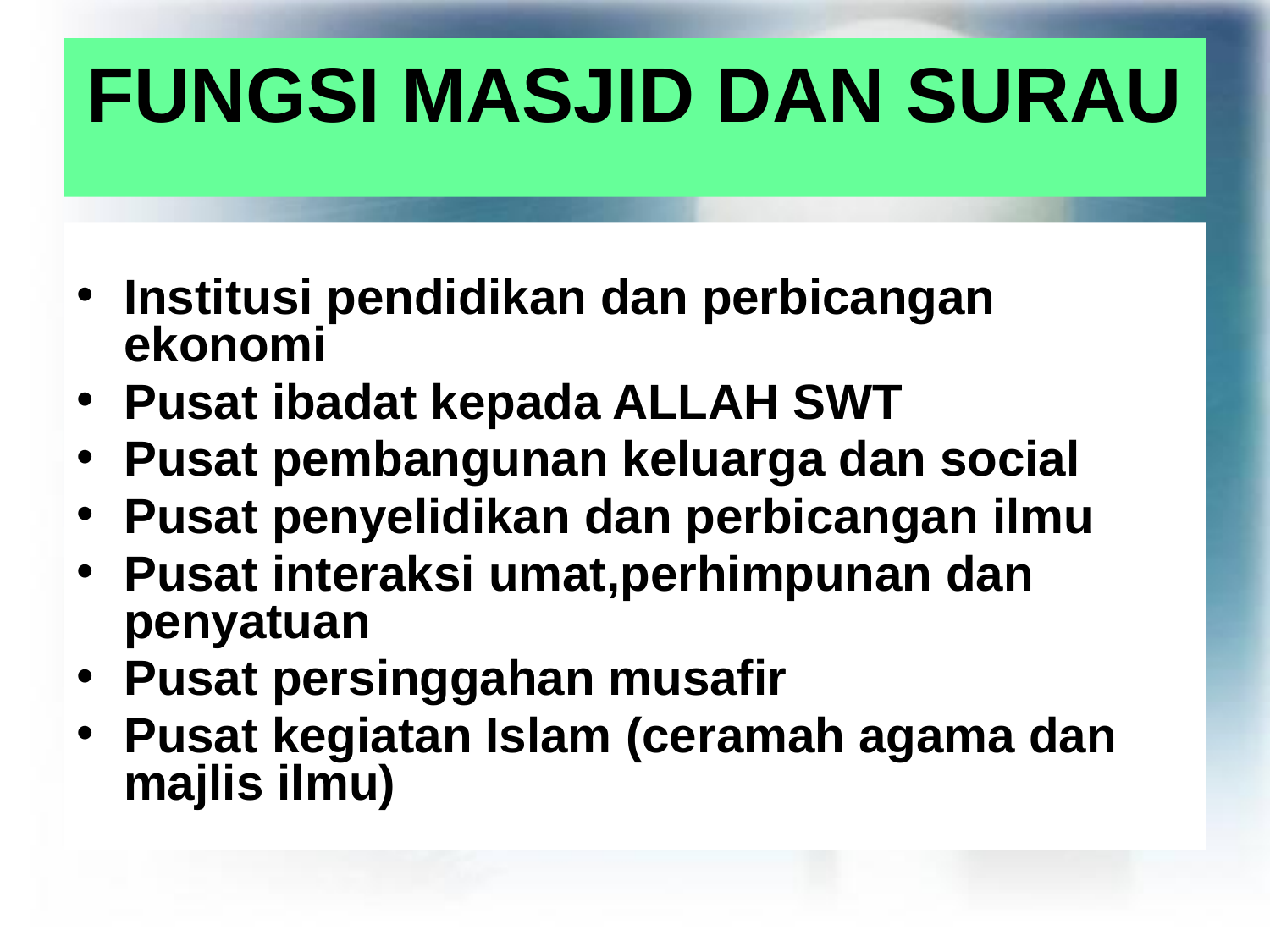

# FUNGSI MASJID DAN SURAU

Institusi pendidikan dan perbicangan ekonomi
Pusat ibadat kepada ALLAH SWT
Pusat pembangunan keluarga dan social
Pusat penyelidikan dan perbicangan ilmu
Pusat interaksi umat,perhimpunan dan penyatuan
Pusat persinggahan musafir
Pusat kegiatan Islam (ceramah agama dan majlis ilmu)